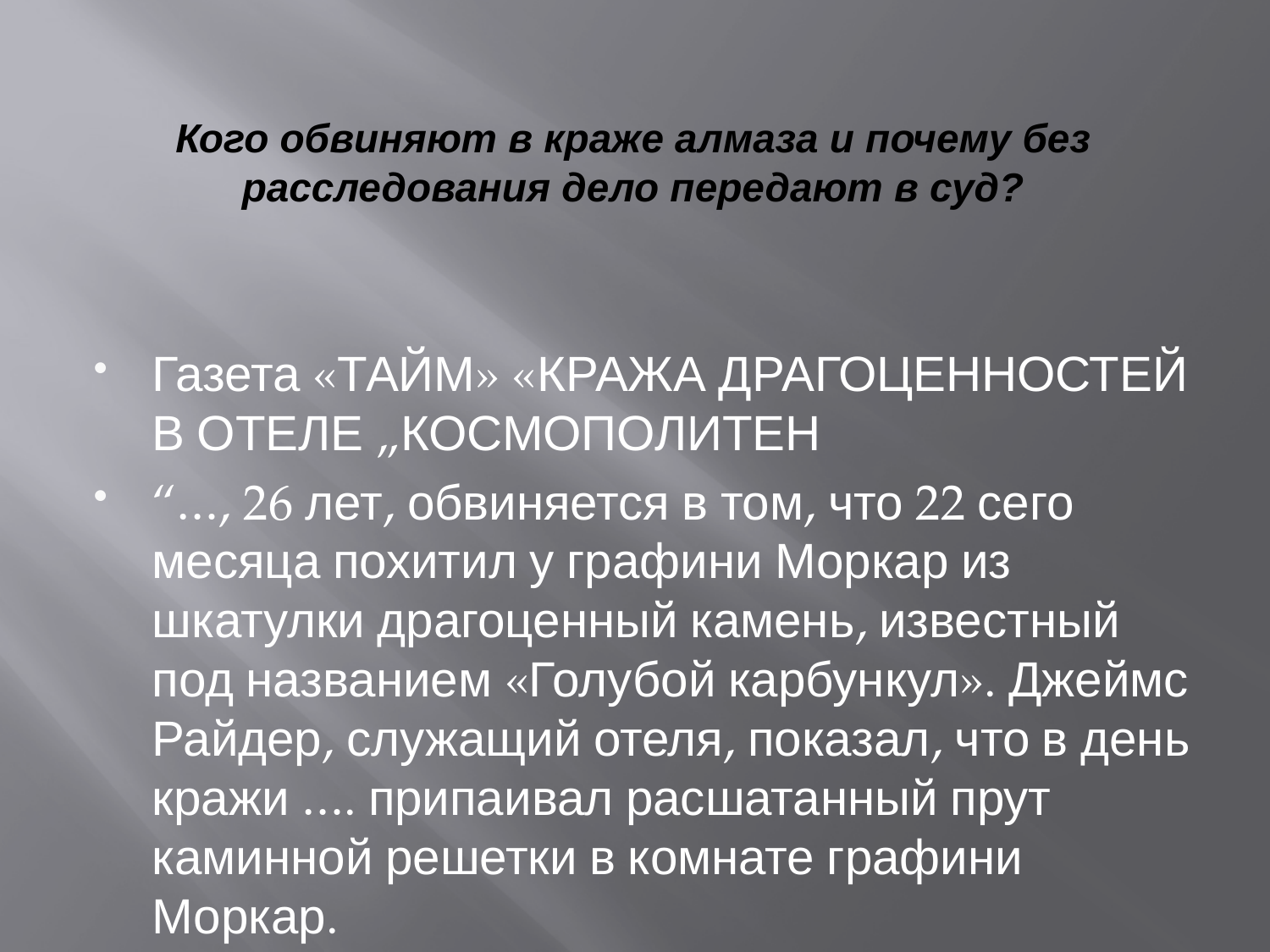

# Кого обвиняют в краже алмаза и почему без расследования дело передают в суд?
Газета «ТАЙМ» «КРАЖА ДРАГОЦЕННОСТЕЙ В ОТЕЛЕ „КОСМОПОЛИТЕН
“…, 26 лет, обвиняется в том, что 22 сего месяца похитил у графини Моркар из шкатулки драгоценный камень, известный под названием «Голубой карбункул». Джеймс Райдер, служащий отеля, показал, что в день кражи …. припаивал расшатанный прут каминной решетки в комнате графини Моркар.